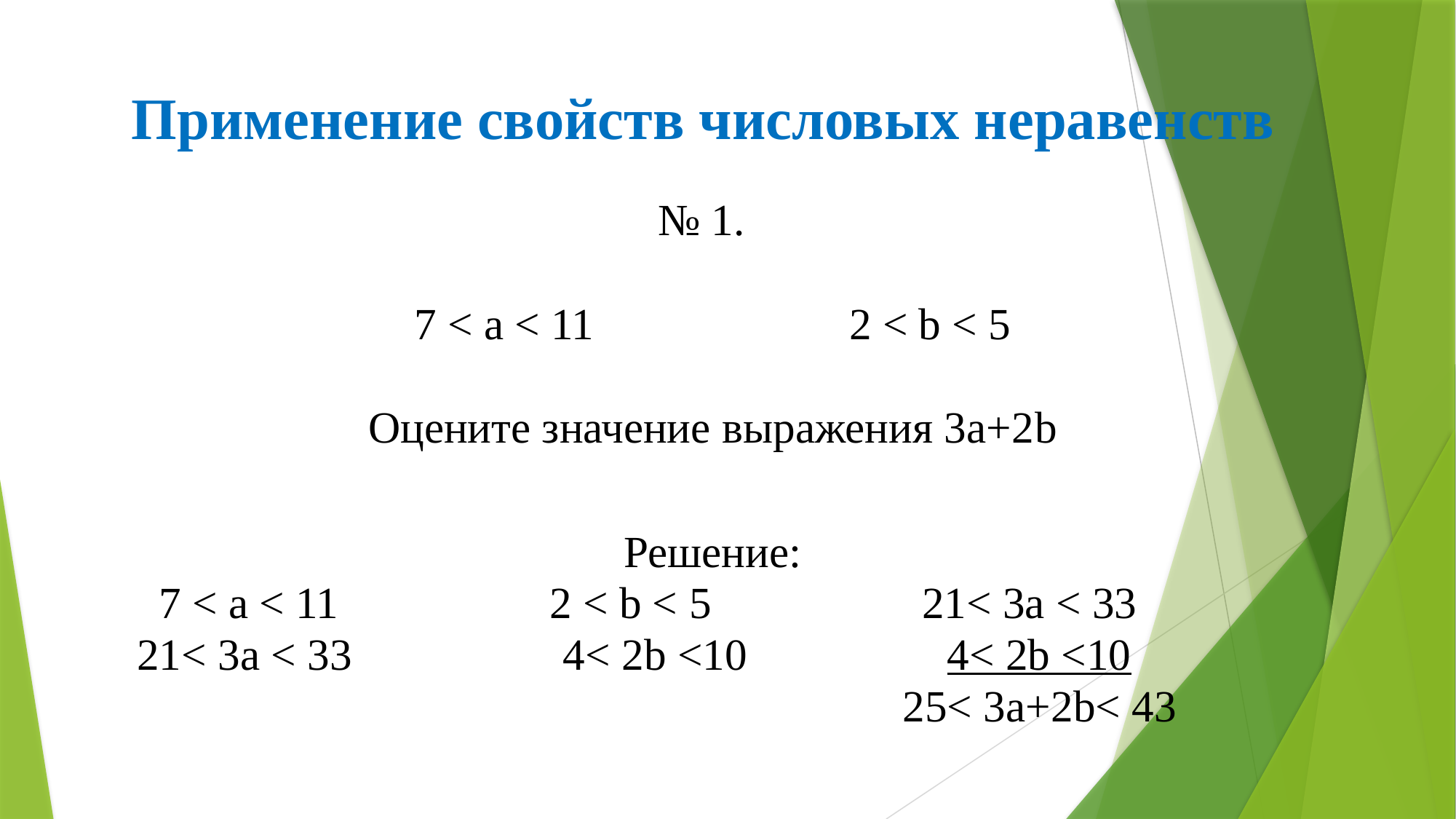

# Применение свойств числовых неравенств
№ 1.

7 < a < 11                       2 < b < 5

Оцените значение выражения 3а+2b

Решение:
  7 < a < 11                   2 < b < 5                   21< 3a < 33
21< 3a < 33                   4< 2b <10                  4< 2b <10
                                                                     25< 3а+2b< 43